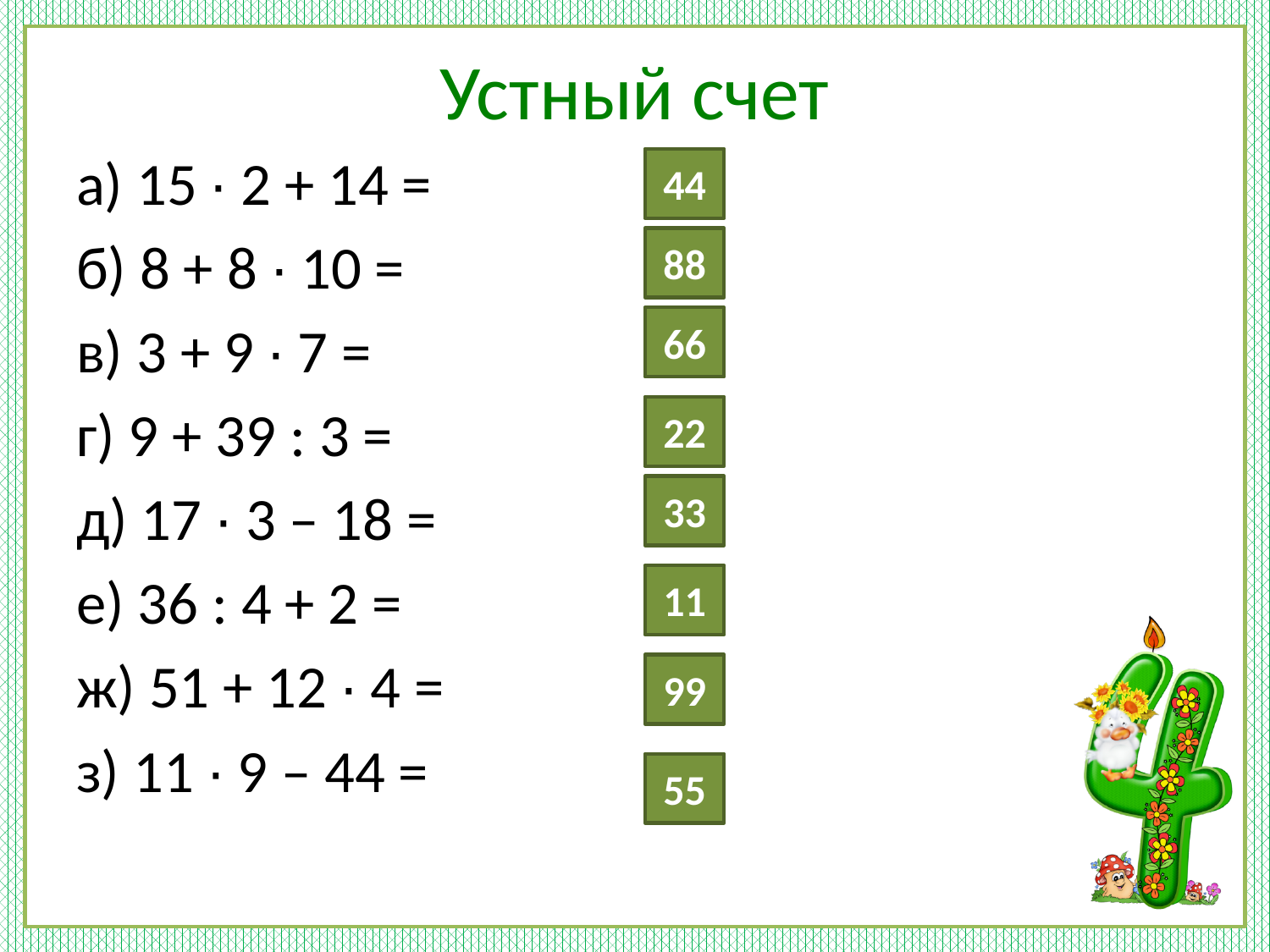

# Устный счет
а) 15 ∙ 2 + 14 =
б) 8 + 8 ∙ 10 =
в) 3 + 9 ∙ 7 =
г) 9 + 39 : 3 =
д) 17 ∙ 3 – 18 =
е) 36 : 4 + 2 =
ж) 51 + 12 ∙ 4 =
з) 11 ∙ 9 – 44 =

44
88
66
22
33
11
99
55